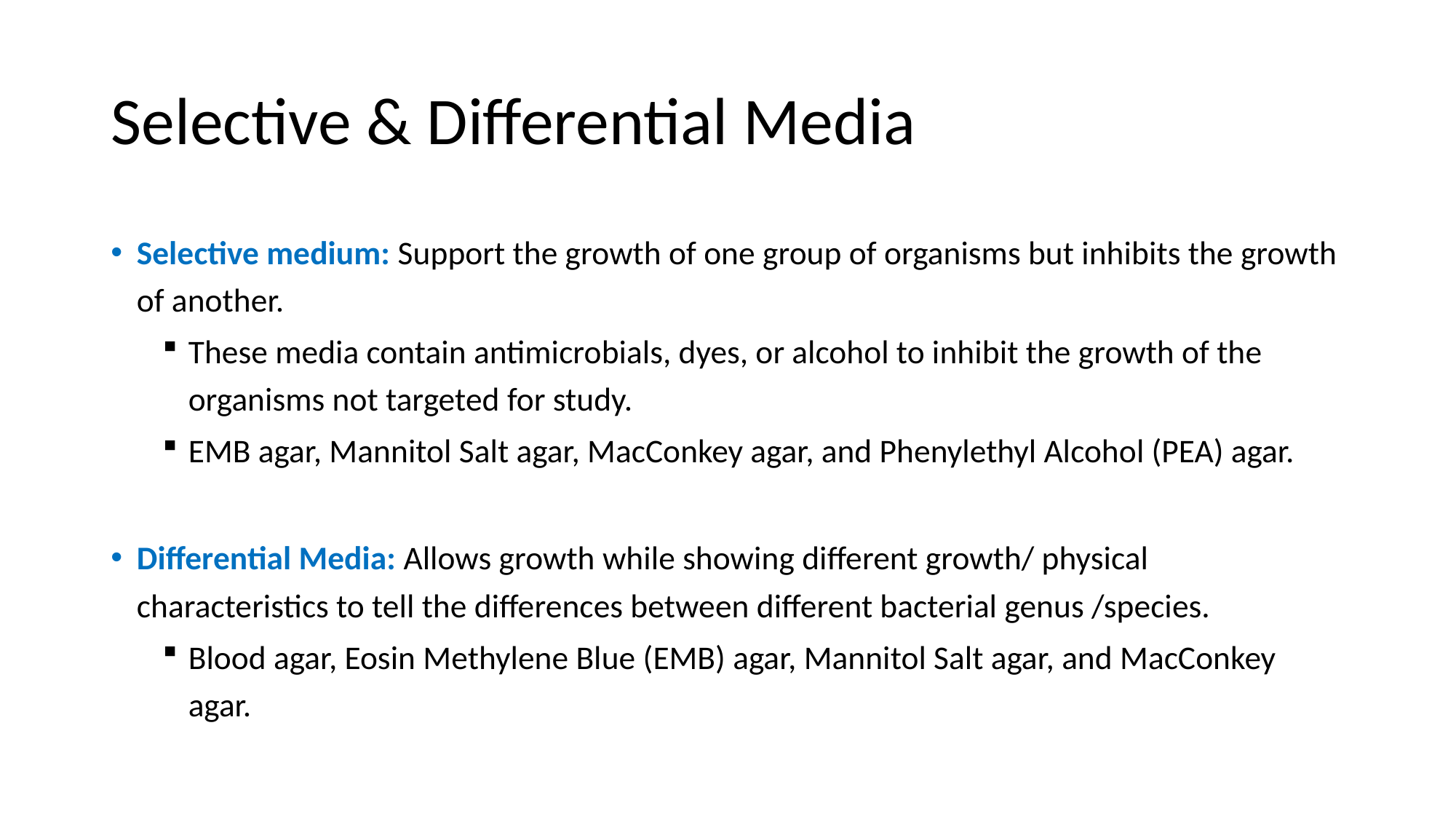

# Selective & Differential Media
Selective medium: Support the growth of one group of organisms but inhibits the growth of another.
These media contain antimicrobials, dyes, or alcohol to inhibit the growth of the organisms not targeted for study.
EMB agar, Mannitol Salt agar, MacConkey agar, and Phenylethyl Alcohol (PEA) agar.

Differential Media: Allows growth while showing different growth/ physical characteristics to tell the differences between different bacterial genus /species.
Blood agar, Eosin Methylene Blue (EMB) agar, Mannitol Salt agar, and MacConkey agar.